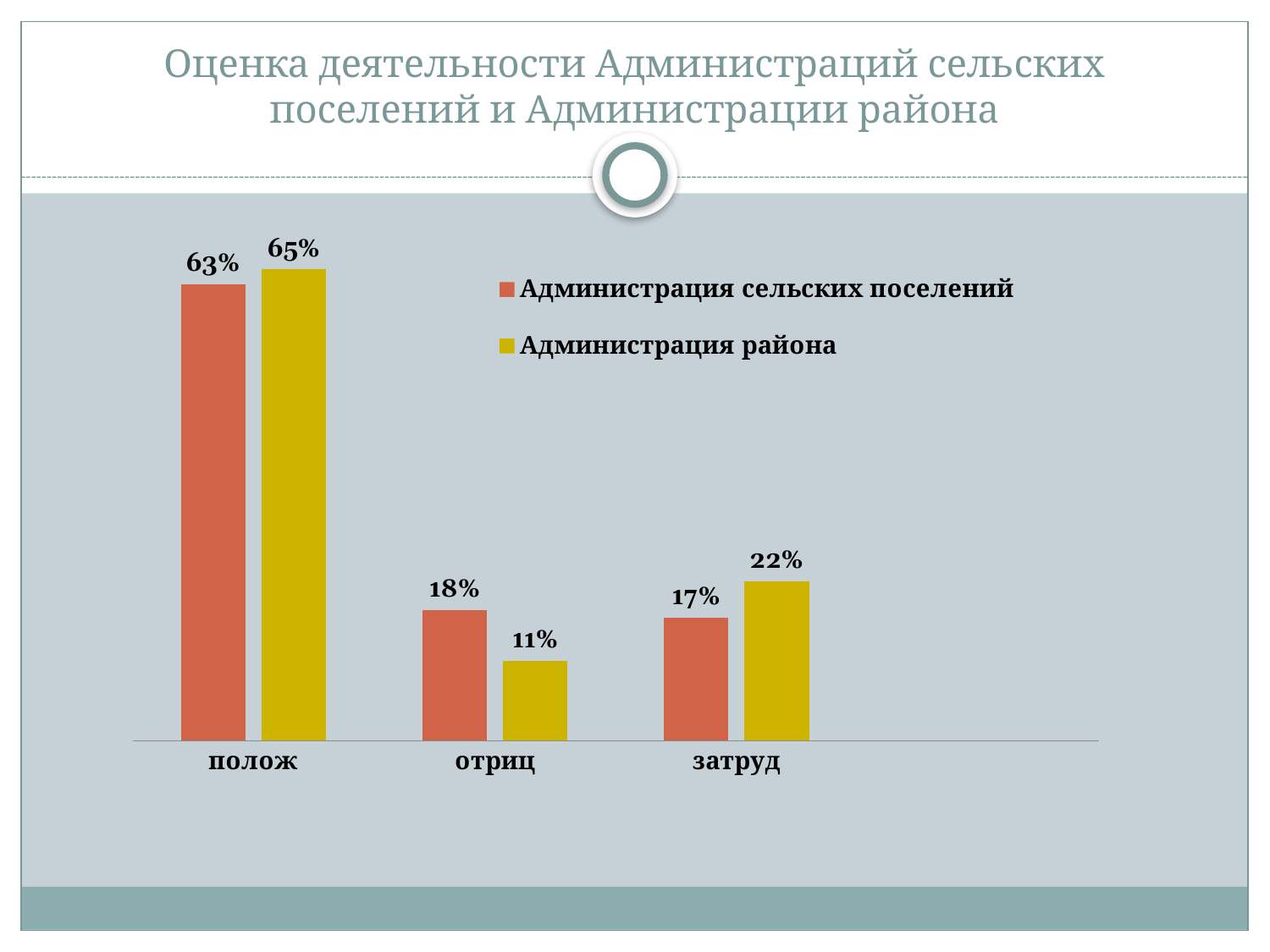

# Оценка деятельности Администраций сельских поселений и Администрации района

### Chart

| Category | Администрация сельских поселений | Администрация района |
|---|---|---|
| полож | 63.0 | 65.0 |
| отриц | 18.0 | 11.0 |
| затруд | 17.0 | 22.0 |